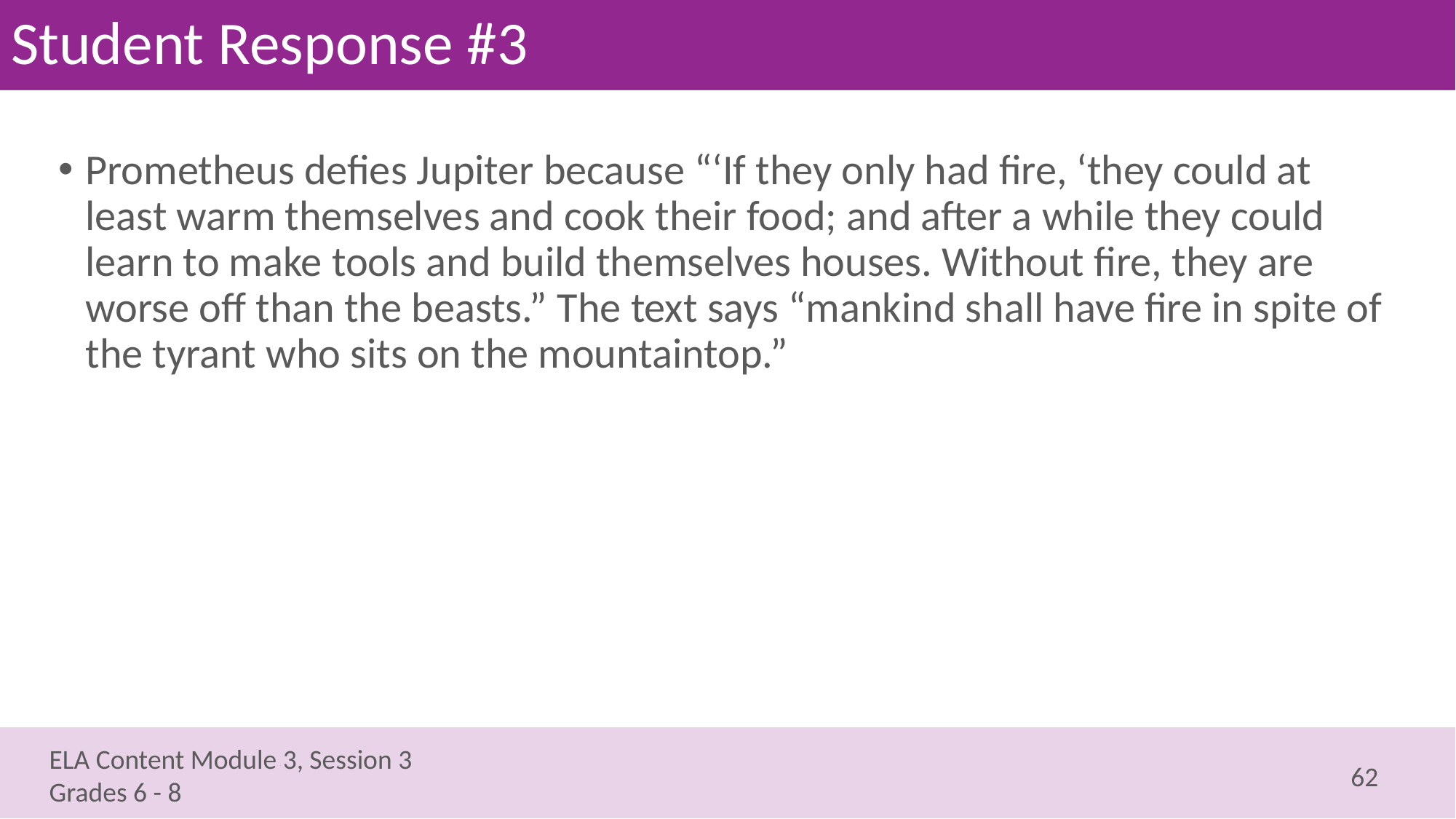

# Student Response #3
Prometheus defies Jupiter because “‘If they only had fire, ‘they could at least warm themselves and cook their food; and after a while they could learn to make tools and build themselves houses. Without fire, they are worse off than the beasts.” The text says “mankind shall have fire in spite of the tyrant who sits on the mountaintop.”

62